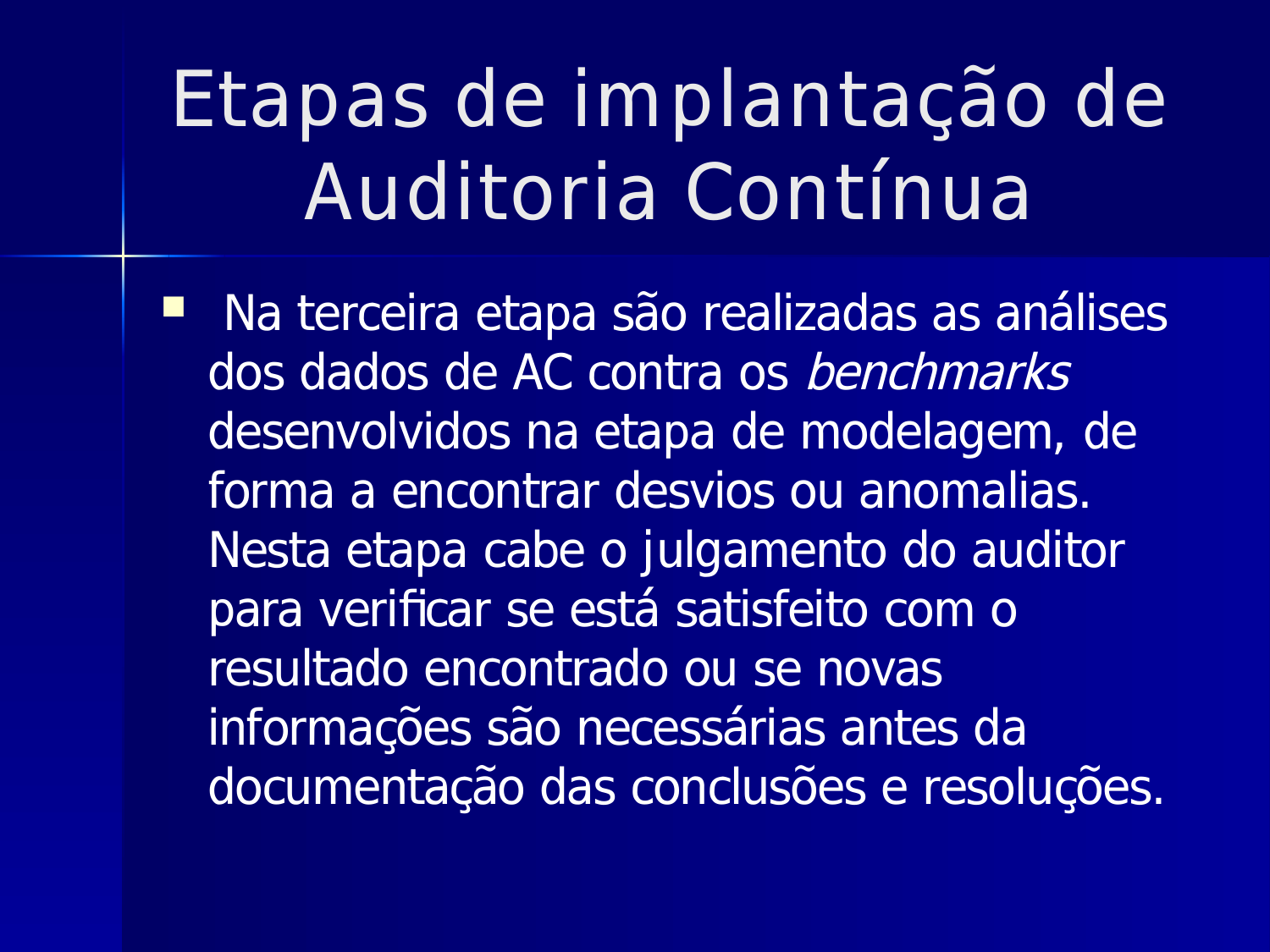

# Etapas de implantação de Auditoria Contínua
 Na terceira etapa são realizadas as análises dos dados de AC contra os benchmarks desenvolvidos na etapa de modelagem, de forma a encontrar desvios ou anomalias. Nesta etapa cabe o julgamento do auditor para verificar se está satisfeito com o resultado encontrado ou se novas informações são necessárias antes da documentação das conclusões e resoluções.